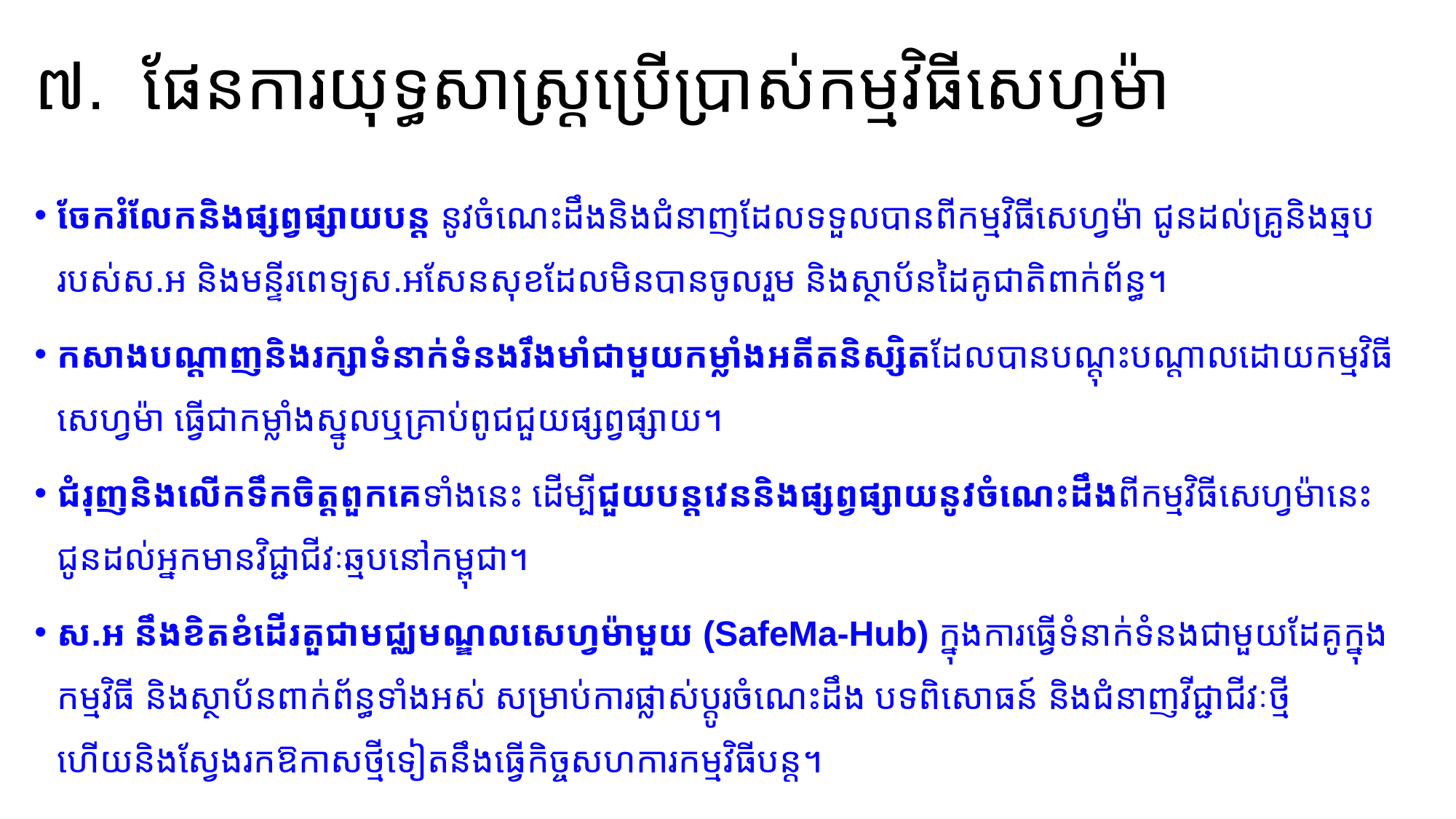

# ៧.​  ផែនការយុទ្ធសាស្ត្រប្រើប្រាស់កម្មវិធីសេហ្វម៉ា
ចែករំលែកនិងផ្សព្វផ្សាយបន្ត នូវចំណេះដឹងនិងជំនាញដែលទទួលបានពីកម្មវិធីសេហ្វម៉ា ជូនដល់គ្រូនិងឆ្មប របស់ស.អ និងមន្ទីរពេទ្យស.អសែនសុខដែលមិនបានចូលរួម និងស្ថាប័នដៃគូជាតិពាក់ព័ន្ធ។
កសាងបណ្តាញនិងរក្សាទំនាក់ទំនងរឹងមាំជាមួយកម្លាំងអតីតនិស្សិតដែលបានបណ្តុះបណ្តាលដោយកម្មវិធីសេហ្វម៉ា ធ្វើជាកម្លាំងស្នូលឬគ្រាប់ពូជជួយផ្សព្វផ្សាយ។
ជំរុញនិងលើកទឹកចិត្តពួកគេទាំងនេះ ដើម្បីជួយបន្តវេននិងផ្សព្វផ្សាយនូវចំណេះដឹងពីកម្មវិធីសេហ្វម៉ានេះ ជូនដល់អ្នកមានវិជ្ជាជីវៈឆ្មបនៅកម្ពុជា។
ស.អ នឹងខិតខំដើរតួជាមជ្ឈមណ្ឌលសេហ្វម៉ាមួយ (SafeMa-Hub) ក្នុងការធ្វើទំនាក់ទំនងជាមួយដែគូក្នុងកម្មវិធី និងស្ថាប័នពាក់ព័ន្ធទាំងអស់ សម្រាប់ការផ្លាស់ប្តូរចំណេះដឹង បទពិសោធន៍ និងជំនាញវីជ្ជាជីវៈថ្មី ហើយនិងស្វែងរកឱកាសថ្មីទៀតនឹងធ្វើកិច្ចសហការកម្មវិធីបន្ត។